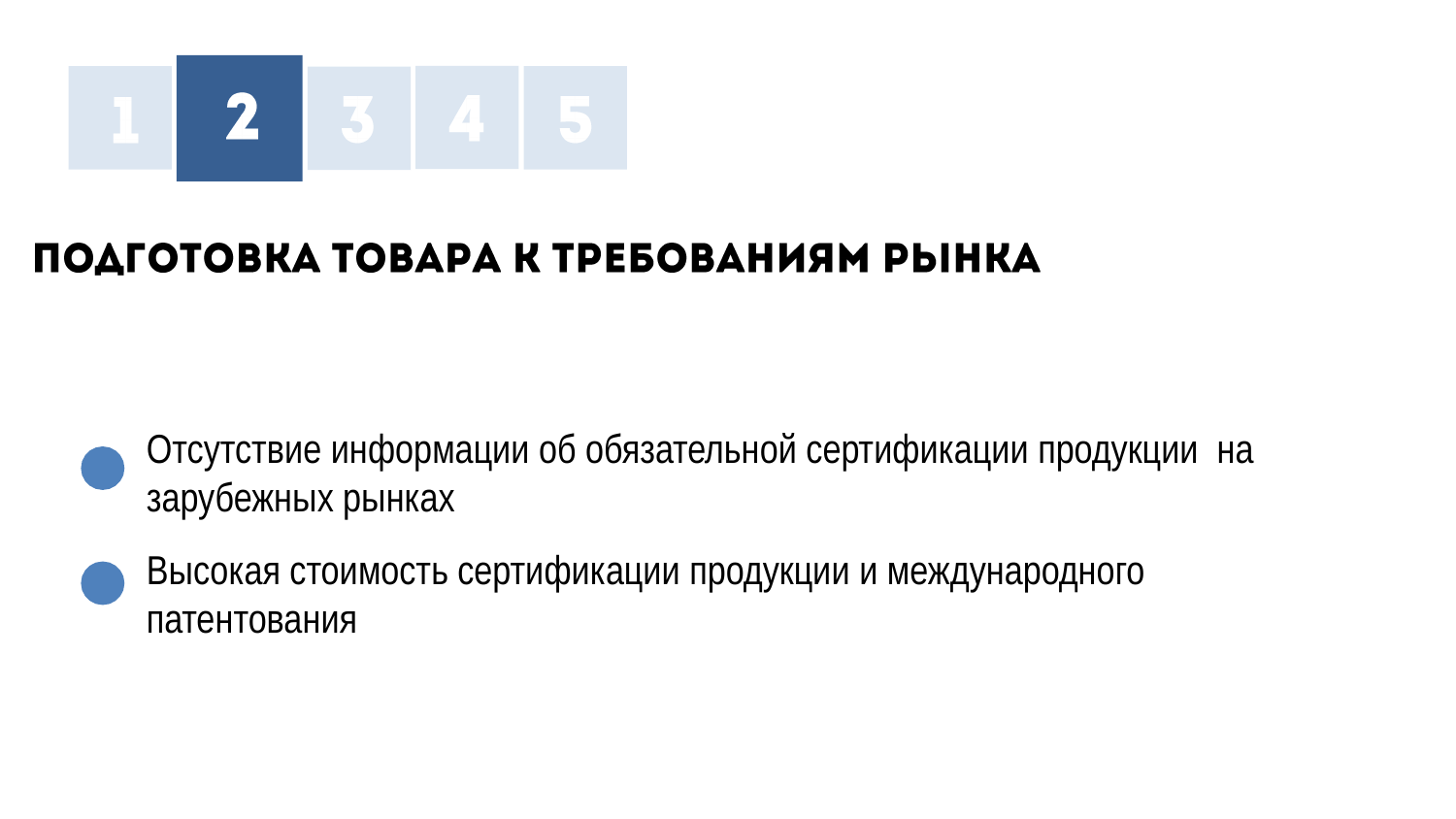

Отсутствие информации об обязательной сертификации продукции  на зарубежных рынках
Высокая стоимость сертификации продукции и международного
патентования